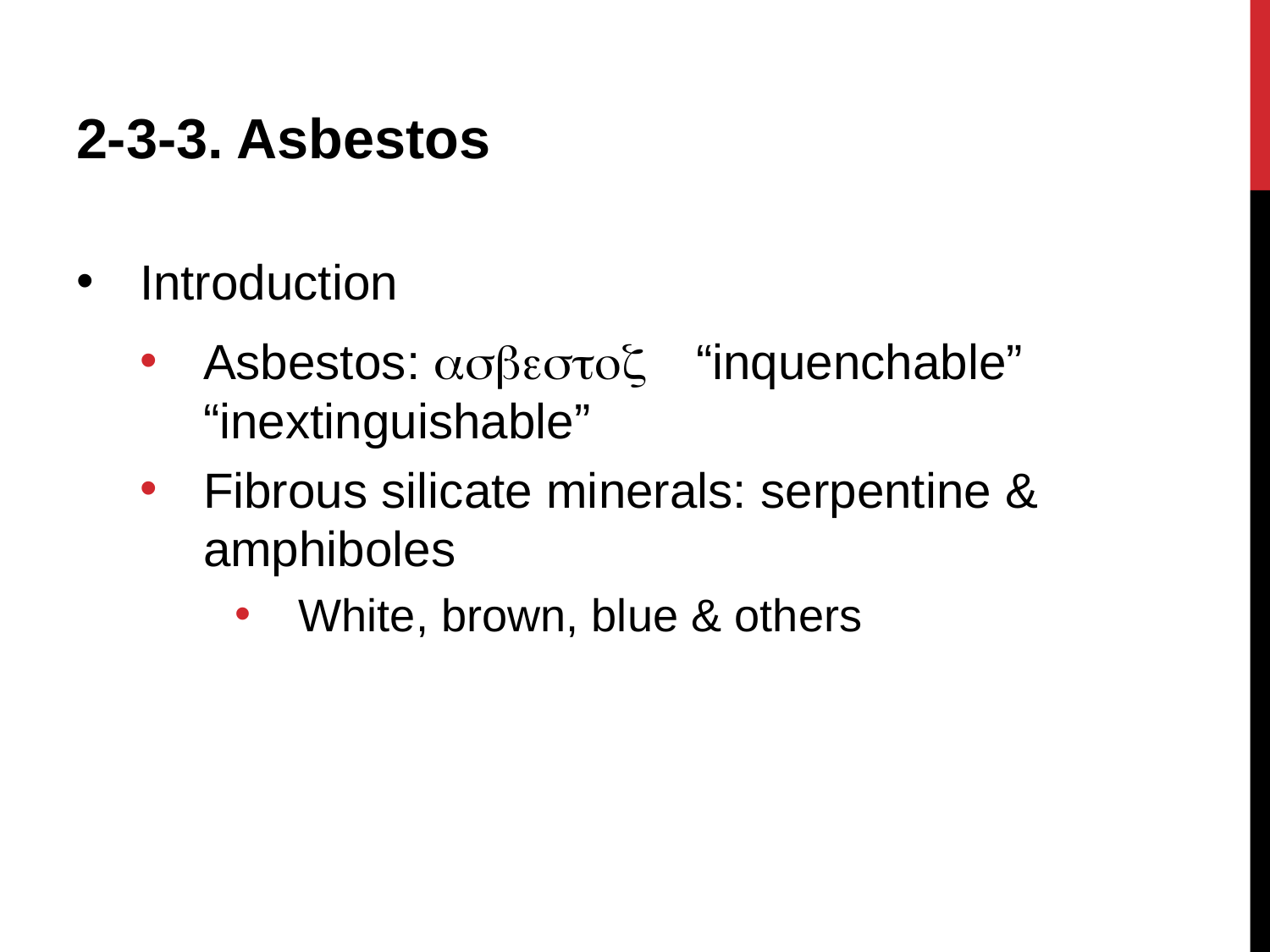

2-3-3. Asbestos

Introduction
Asbestos: ασβεστοζ  “inquenchable” “inextinguishable”
Fibrous silicate minerals: serpentine & amphiboles
White, brown, blue & others